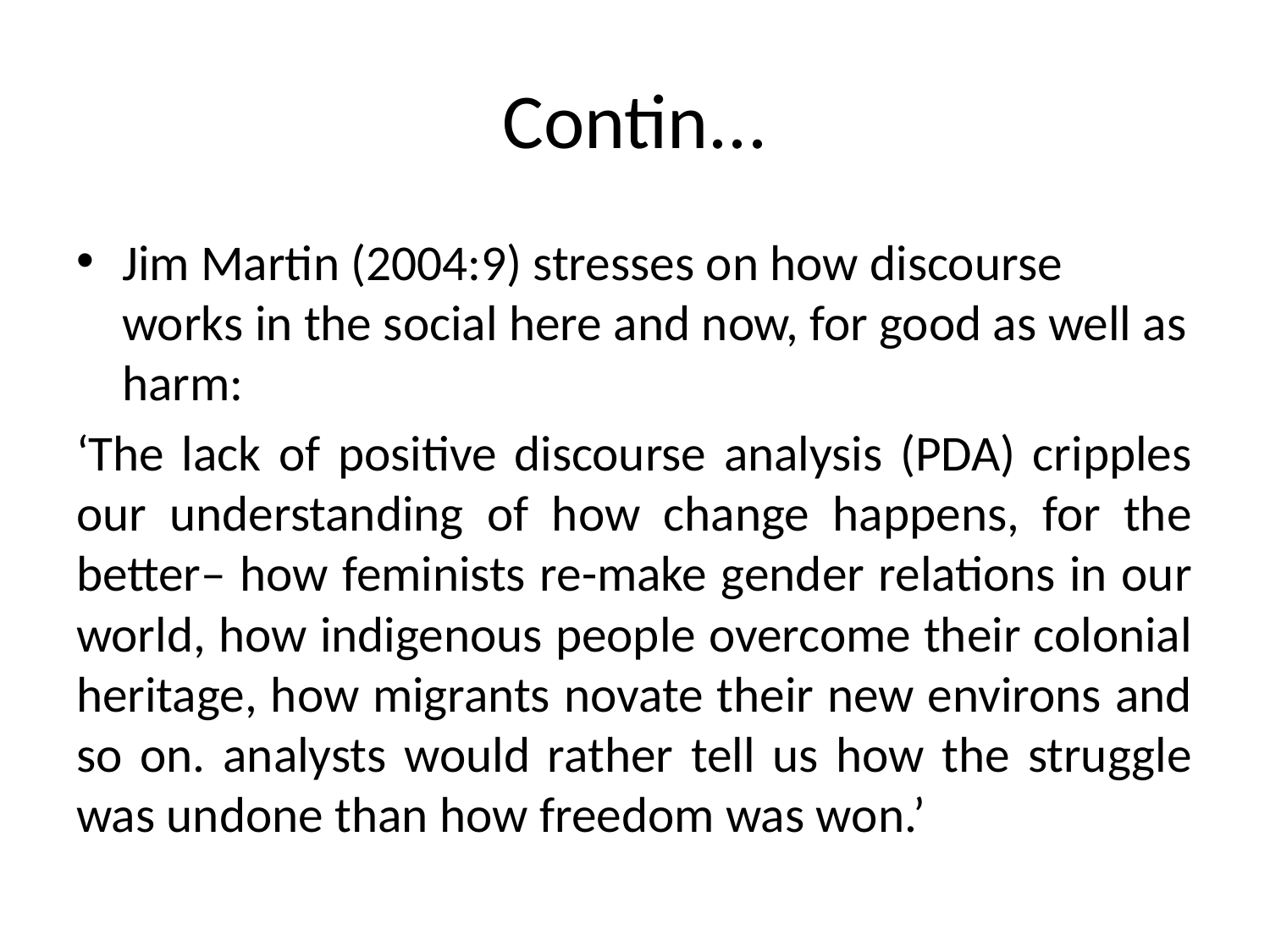

# Contin...
Jim Martin (2004:9) stresses on how discourse works in the social here and now, for good as well as harm:
‘The lack of positive discourse analysis (PDA) cripples our understanding of how change happens, for the better– how feminists re-make gender relations in our world, how indigenous people overcome their colonial heritage, how migrants novate their new environs and so on. analysts would rather tell us how the struggle was undone than how freedom was won.’